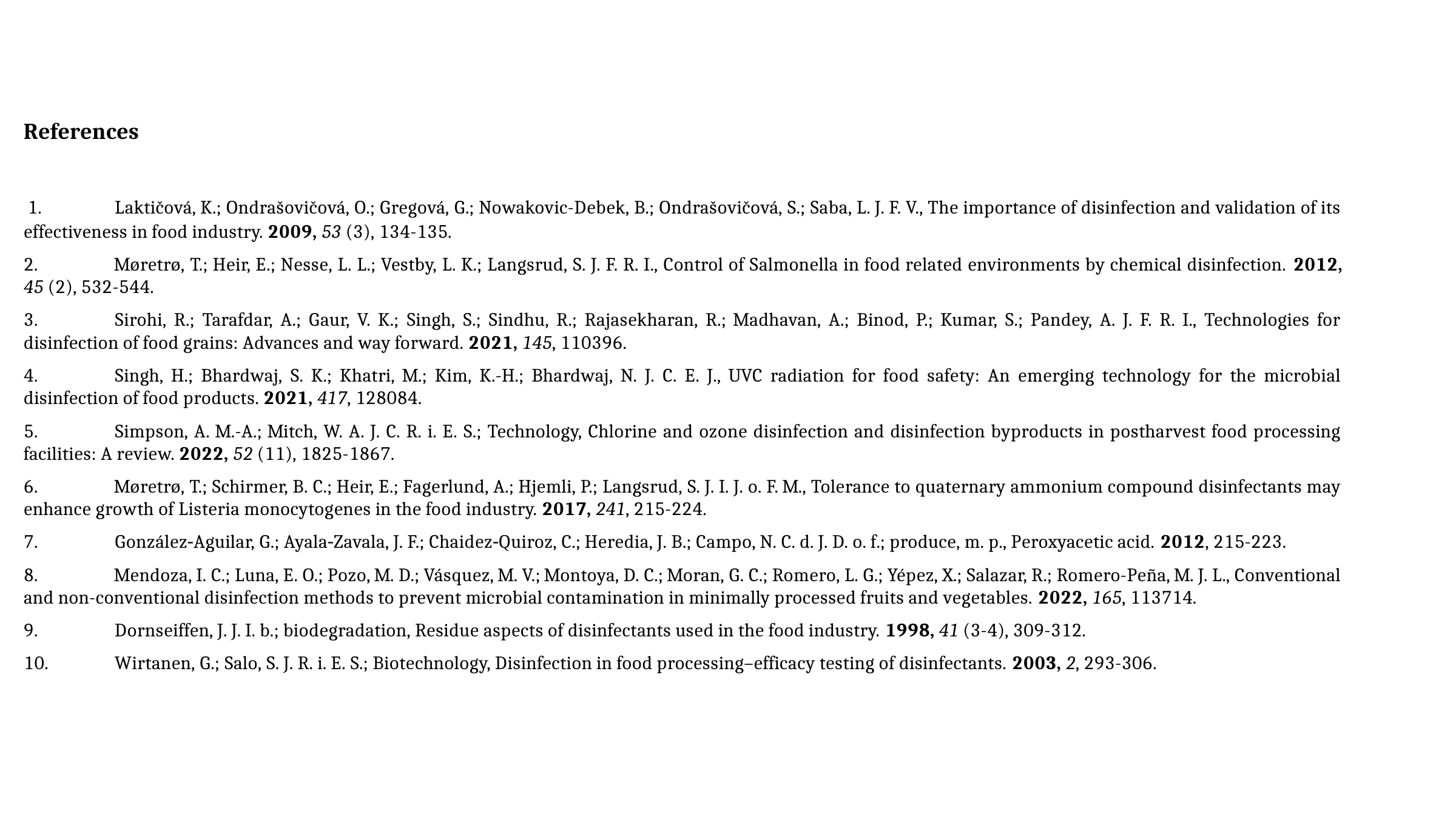

References

 1.	Laktičová, K.; Ondrašovičová, O.; Gregová, G.; Nowakovic-Debek, B.; Ondrašovičová, S.; Saba, L. J. F. V., The importance of disinfection and validation of its effectiveness in food industry. 2009, 53 (3), 134-135.
2.	Møretrø, T.; Heir, E.; Nesse, L. L.; Vestby, L. K.; Langsrud, S. J. F. R. I., Control of Salmonella in food related environments by chemical disinfection. 2012, 45 (2), 532-544.
3.	Sirohi, R.; Tarafdar, A.; Gaur, V. K.; Singh, S.; Sindhu, R.; Rajasekharan, R.; Madhavan, A.; Binod, P.; Kumar, S.; Pandey, A. J. F. R. I., Technologies for disinfection of food grains: Advances and way forward. 2021, 145, 110396.
4.	Singh, H.; Bhardwaj, S. K.; Khatri, M.; Kim, K.-H.; Bhardwaj, N. J. C. E. J., UVC radiation for food safety: An emerging technology for the microbial disinfection of food products. 2021, 417, 128084.
5.	Simpson, A. M.-A.; Mitch, W. A. J. C. R. i. E. S.; Technology, Chlorine and ozone disinfection and disinfection byproducts in postharvest food processing facilities: A review. 2022, 52 (11), 1825-1867.
6.	Møretrø, T.; Schirmer, B. C.; Heir, E.; Fagerlund, A.; Hjemli, P.; Langsrud, S. J. I. J. o. F. M., Tolerance to quaternary ammonium compound disinfectants may enhance growth of Listeria monocytogenes in the food industry. 2017, 241, 215-224.
7.	González‐Aguilar, G.; Ayala‐Zavala, J. F.; Chaidez‐Quiroz, C.; Heredia, J. B.; Campo, N. C. d. J. D. o. f.; produce, m. p., Peroxyacetic acid. 2012, 215-223.
8.	Mendoza, I. C.; Luna, E. O.; Pozo, M. D.; Vásquez, M. V.; Montoya, D. C.; Moran, G. C.; Romero, L. G.; Yépez, X.; Salazar, R.; Romero-Peña, M. J. L., Conventional and non-conventional disinfection methods to prevent microbial contamination in minimally processed fruits and vegetables. 2022, 165, 113714.
9.	Dornseiffen, J. J. I. b.; biodegradation, Residue aspects of disinfectants used in the food industry. 1998, 41 (3-4), 309-312.
10.	Wirtanen, G.; Salo, S. J. R. i. E. S.; Biotechnology, Disinfection in food processing–efficacy testing of disinfectants. 2003, 2, 293-306.